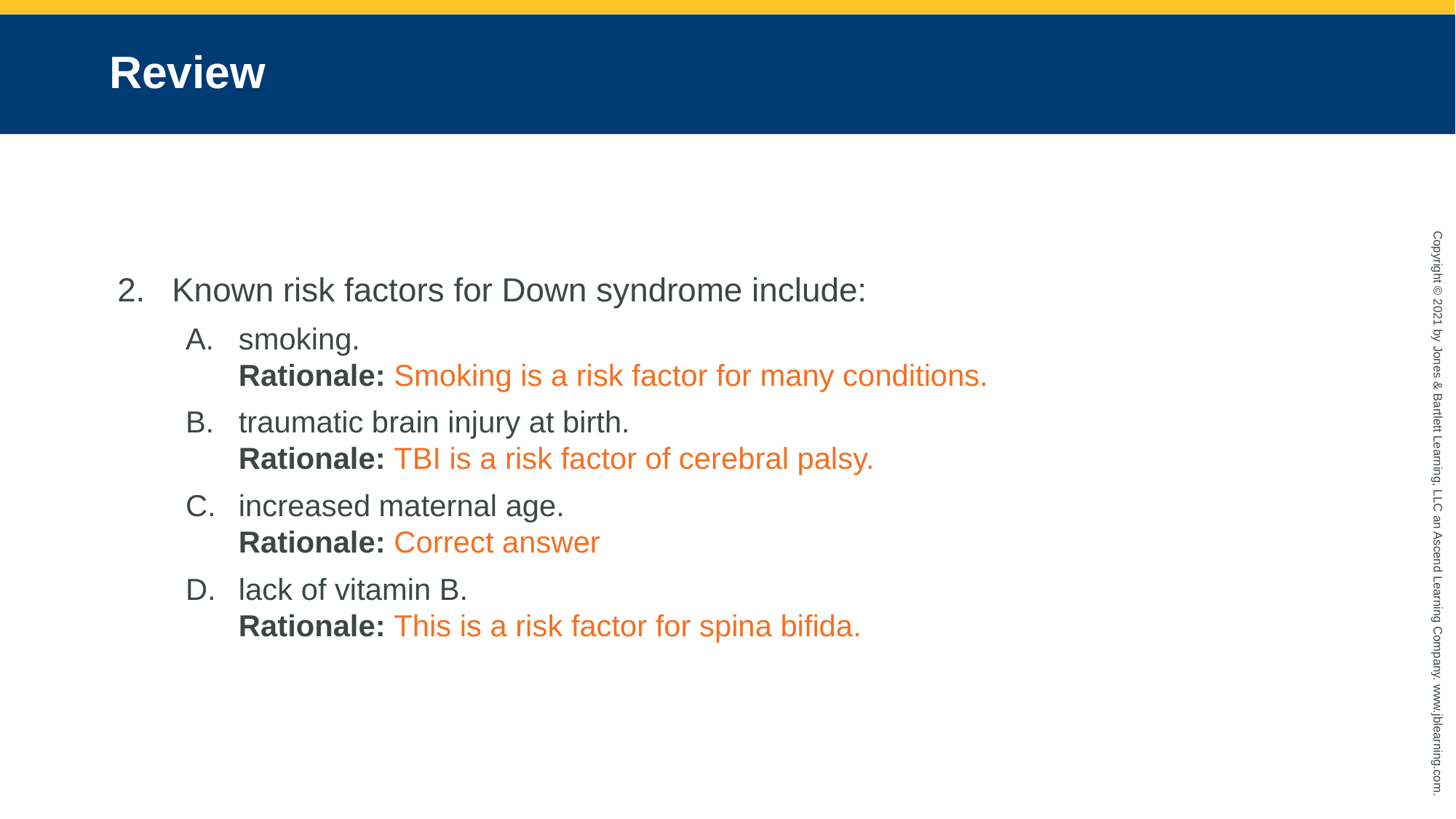

# Review
Known risk factors for Down syndrome include:
smoking.
Rationale: Smoking is a risk factor for many conditions.
traumatic brain injury at birth.
Rationale: TBI is a risk factor of cerebral palsy.
increased maternal age.
Rationale: Correct answer
lack of vitamin B.
Rationale: This is a risk factor for spina bifida.